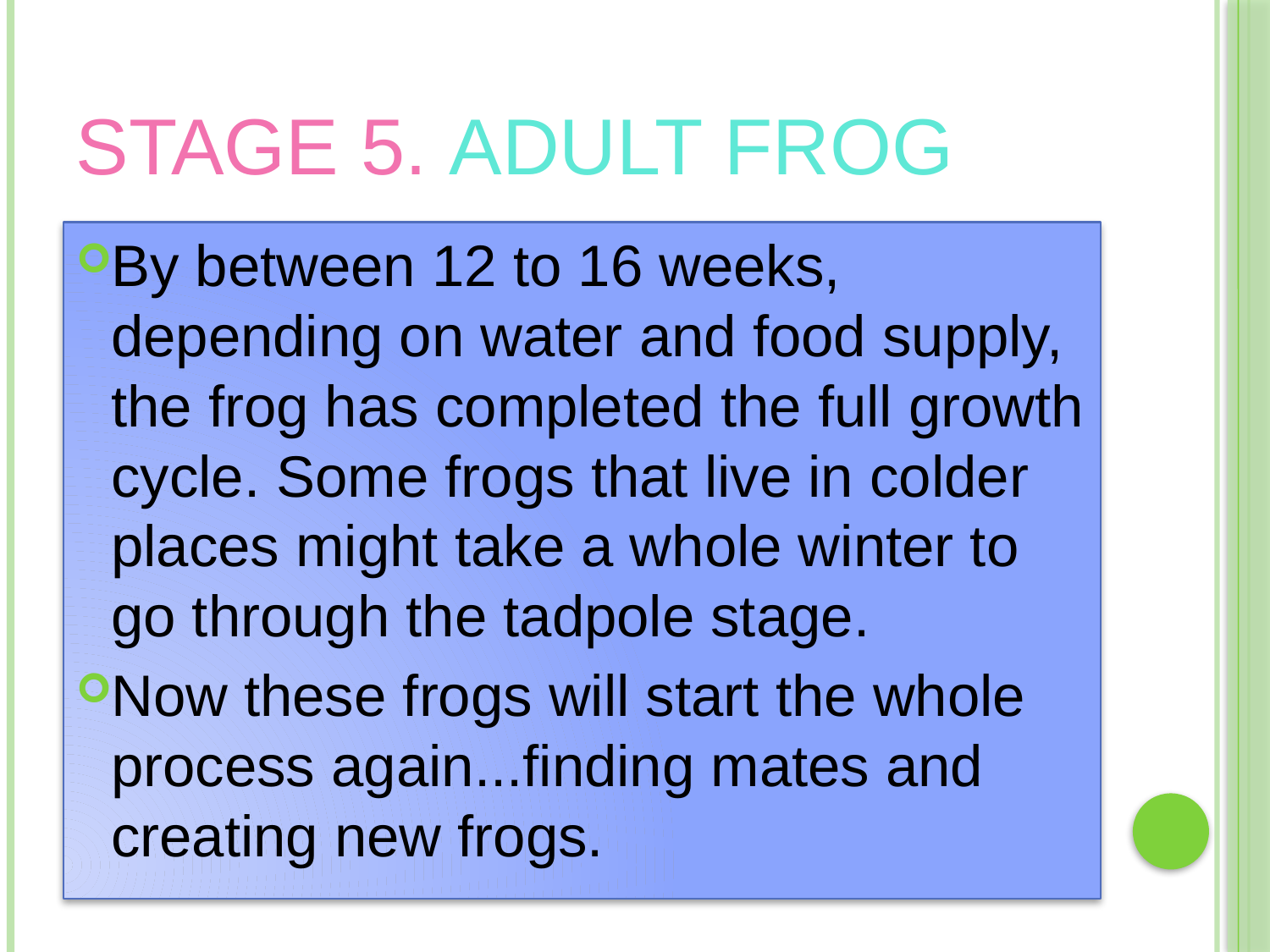

# Stage 5. Adult frog
By between 12 to 16 weeks, depending on water and food supply, the frog has completed the full growth cycle. Some frogs that live in colder places might take a whole winter to go through the tadpole stage.
Now these frogs will start the whole process again...finding mates and creating new frogs.